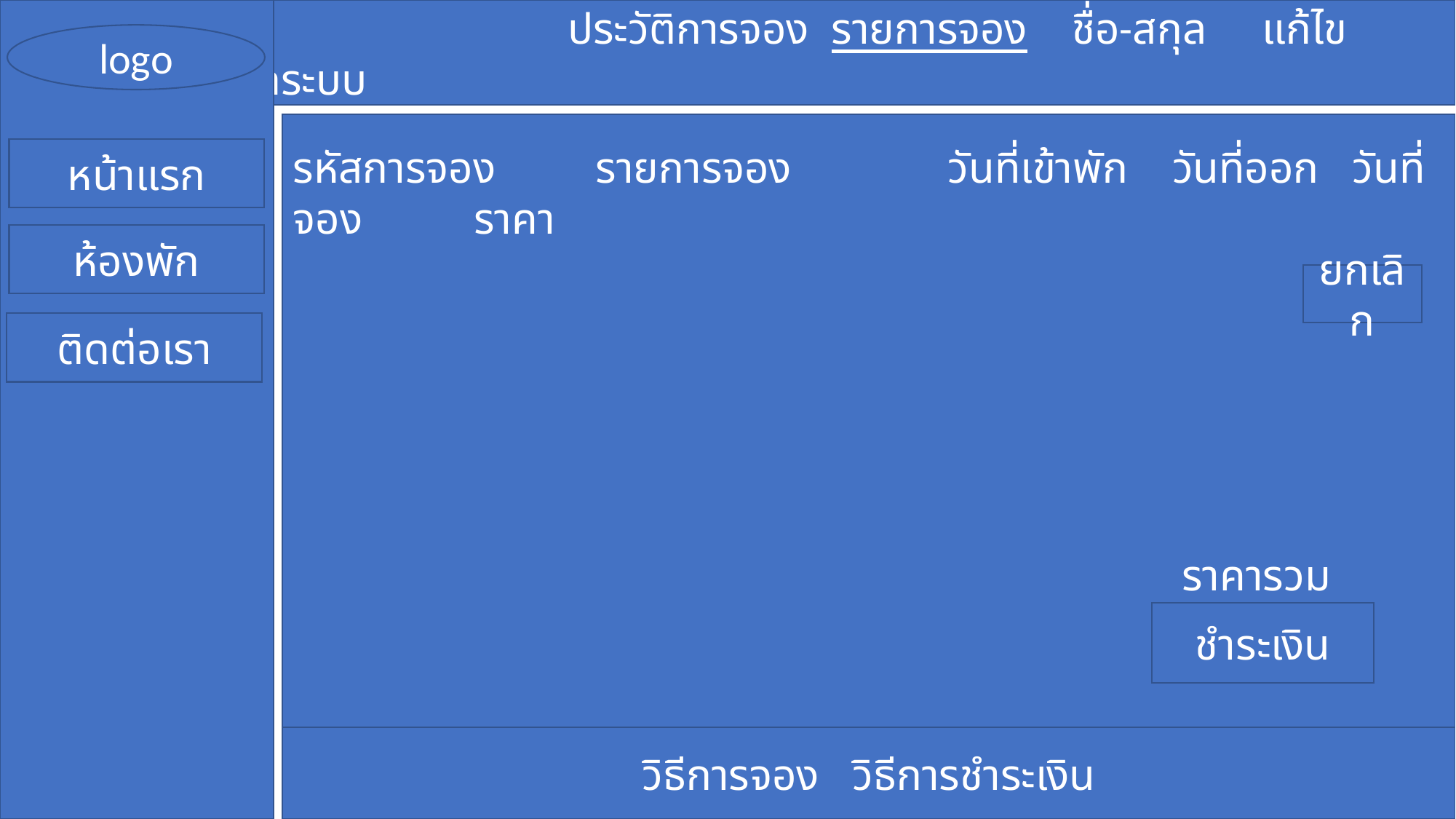

ก				 ประวัติการจอง  รายการจอง    ชื่อ-สกุล     แก้ไขข้อมูล   ออกจากระบบ

logo
รหัสการจอง         รายการจอง     	วันที่เข้าพัก    วันที่ออก   วันที่จอง          ราคา

						 	 ราคารวม

หน้าแรก
ห้องพัก
ยกเลิก
ติดต่อเรา
ชำระเงิน

วิธีการจอง   วิธีการชำระเงิน